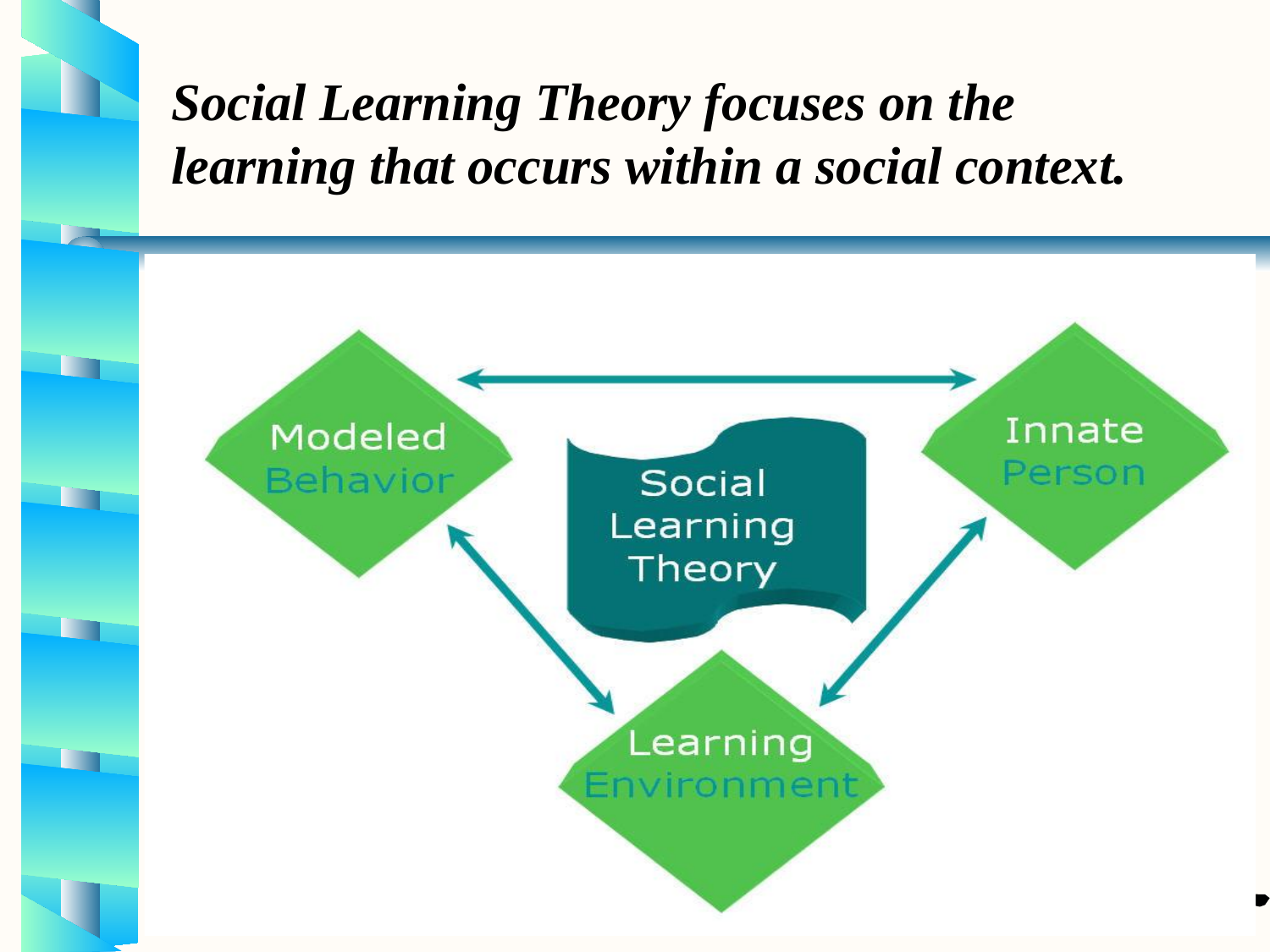

# Social Learning Theory focuses on the        learning that occurs within a social context.